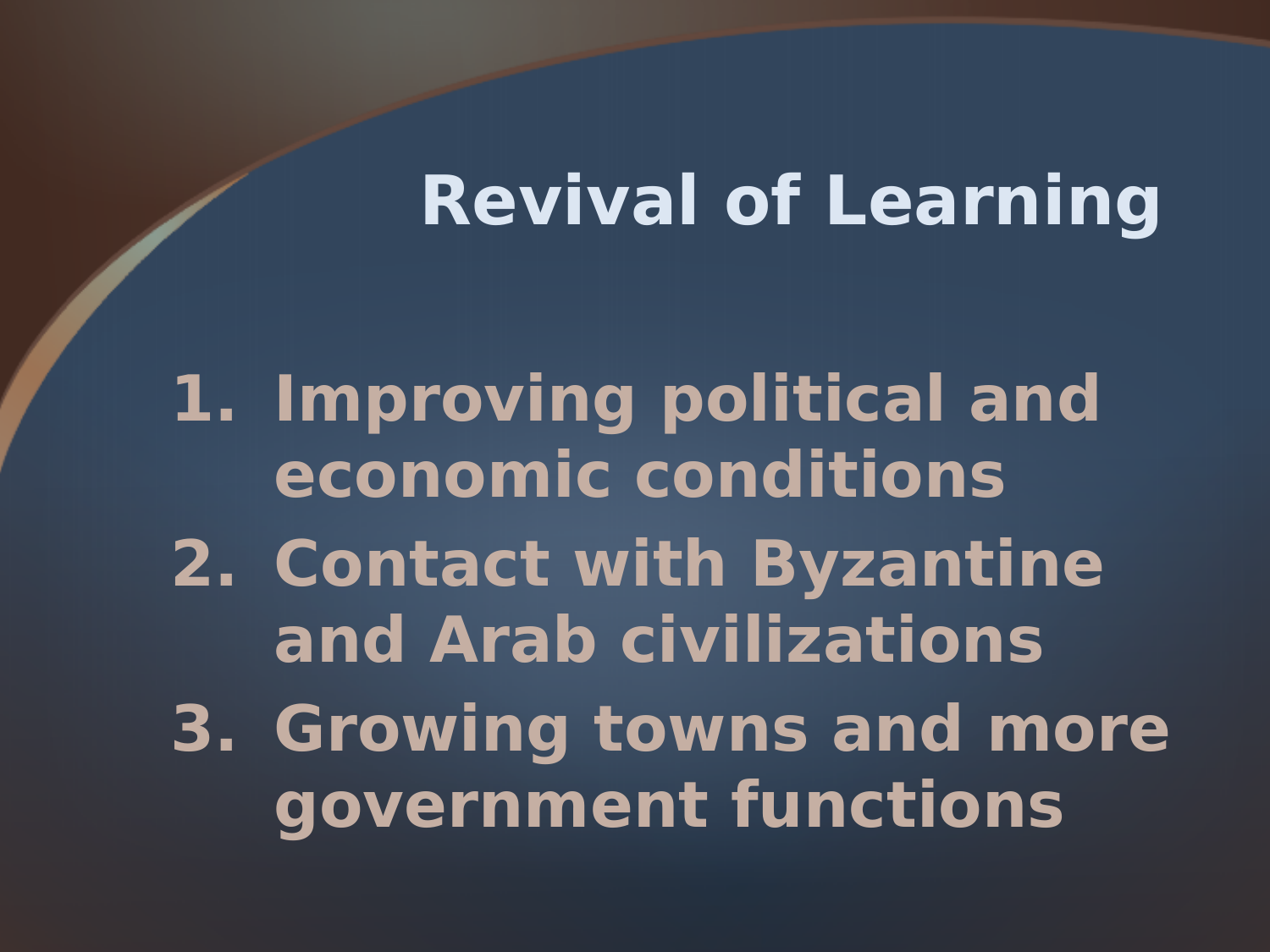

# Revival of Learning
Improving political and economic conditions
Contact with Byzantine and Arab civilizations
Growing towns and more government functions